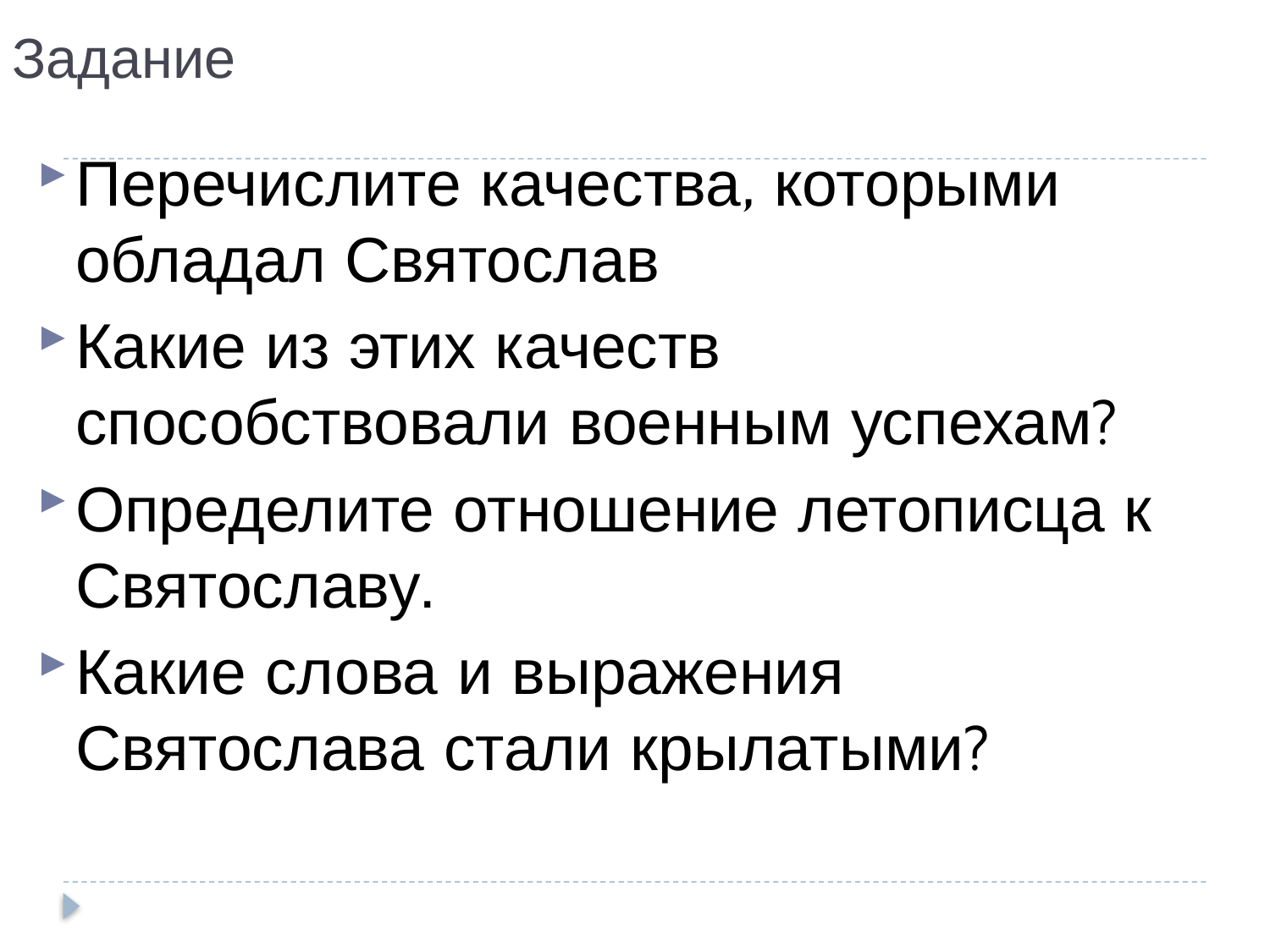

# Задание
Перечислите качества, которыми обладал Святослав
Какие из этих качеств способствовали военным успехам?
Определите отношение летописца к Святославу.
Какие слова и выражения Святослава стали крылатыми?